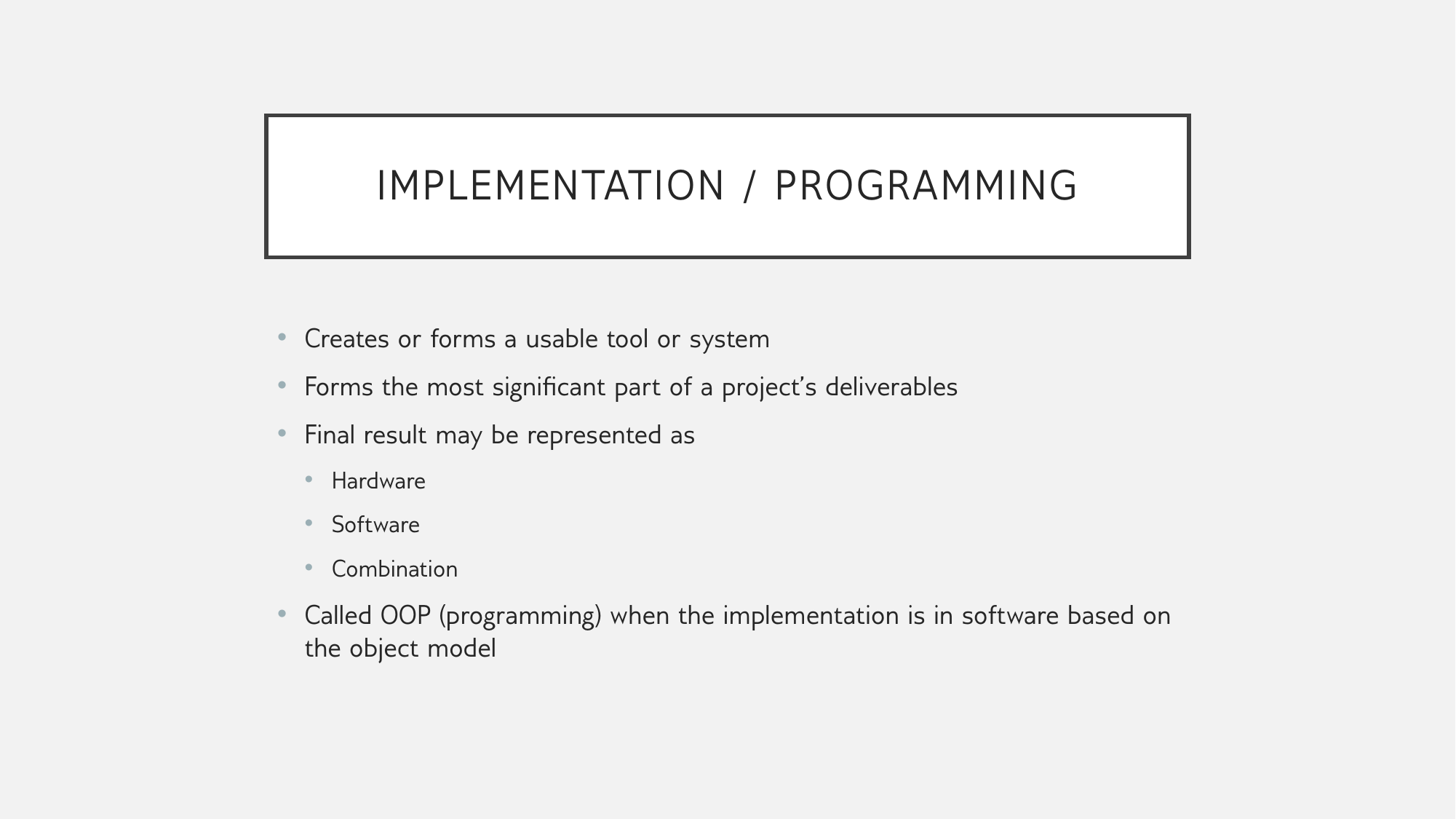

# Implementation / Programming
Creates or forms a usable tool or system
Forms the most significant part of a project’s deliverables
Final result may be represented as
Hardware
Software
Combination
Called OOP (programming) when the implementation is in software based on the object model